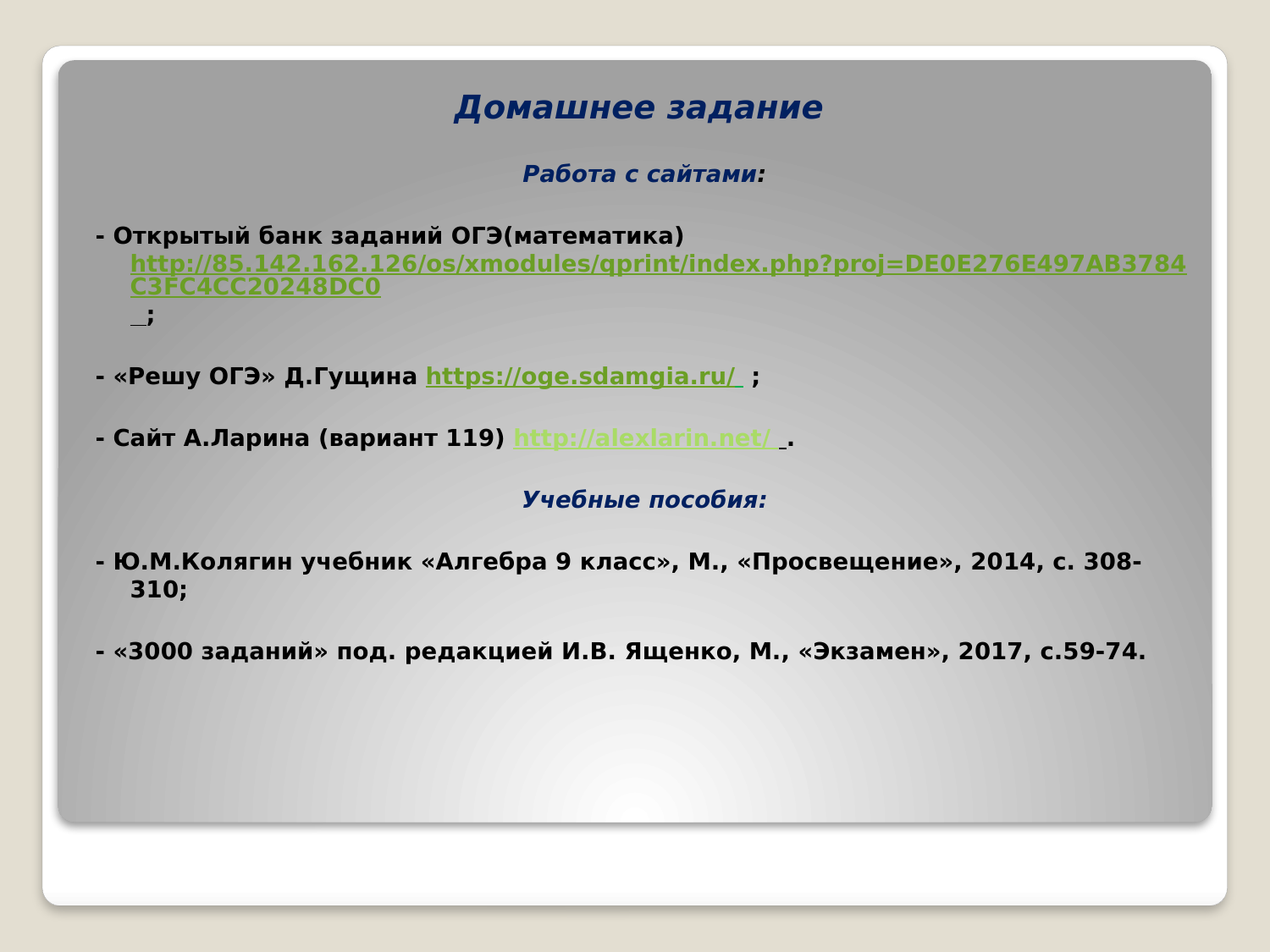

Домашнее задание

Работа с сайтами:

- Открытый банк заданий ОГЭ(математика) http://85.142.162.126/os/xmodules/qprint/index.php?proj=DE0E276E497AB3784C3FC4CC20248DC0  ;

- «Решу ОГЭ» Д.Гущина https://oge.sdamgia.ru/  ;

- Сайт А.Ларина (вариант 119) http://alexlarin.net/  .

Учебные пособия:

- Ю.М.Колягин учебник «Алгебра 9 класс», М., «Просвещение», 2014, с. 308-310;

- «3000 заданий» под. редакцией И.В. Ященко, М., «Экзамен», 2017, с.59-74.
#